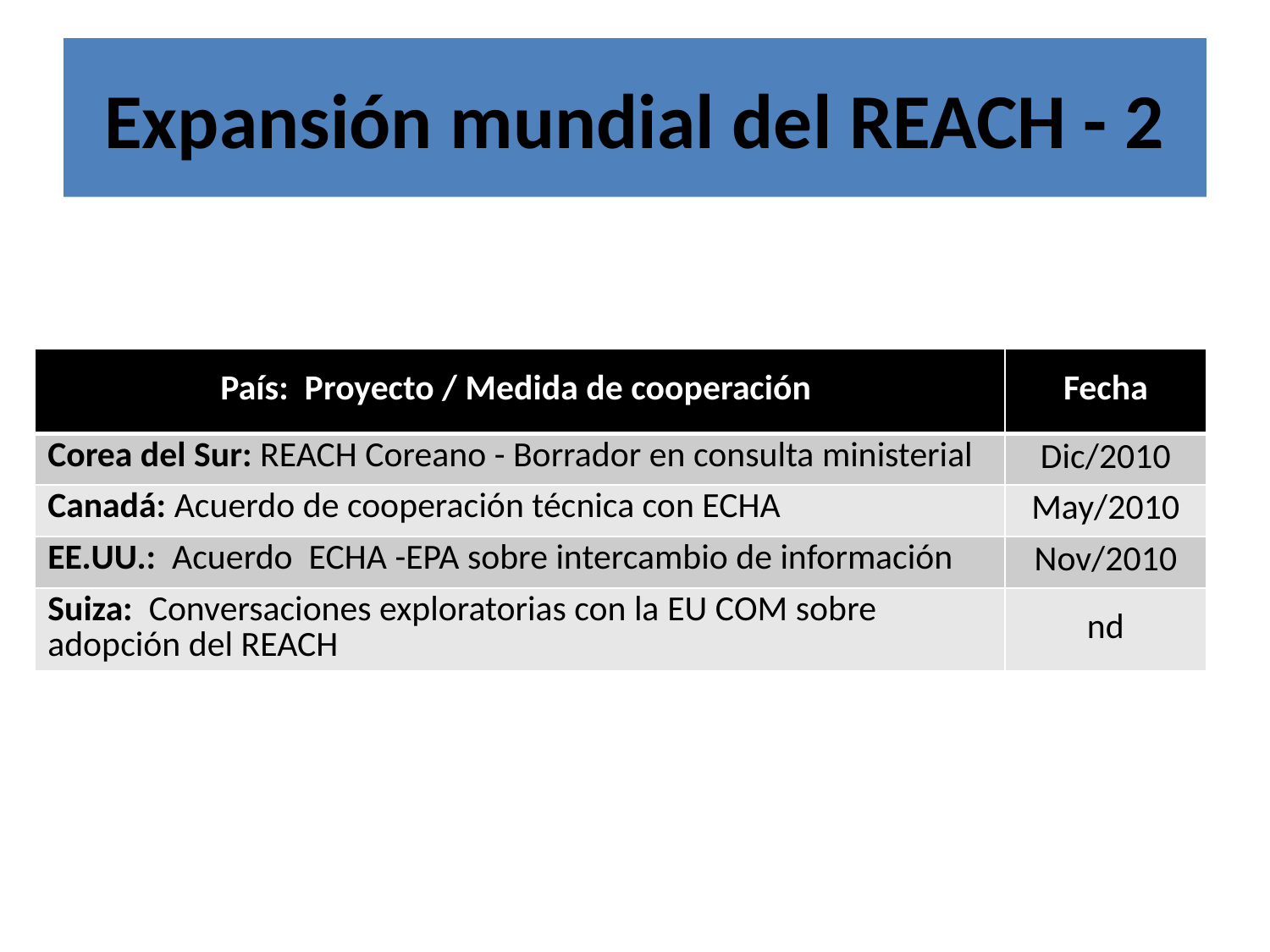

# Expansión mundial del REACH - 2
| País: Proyecto / Medida de cooperación | Fecha |
| --- | --- |
| Corea del Sur: REACH Coreano - Borrador en consulta ministerial | Dic/2010 |
| Canadá: Acuerdo de cooperación técnica con ECHA | May/2010 |
| EE.UU.: Acuerdo ECHA -EPA sobre intercambio de información | Nov/2010 |
| Suiza: Conversaciones exploratorias con la EU COM sobre adopción del REACH | nd |